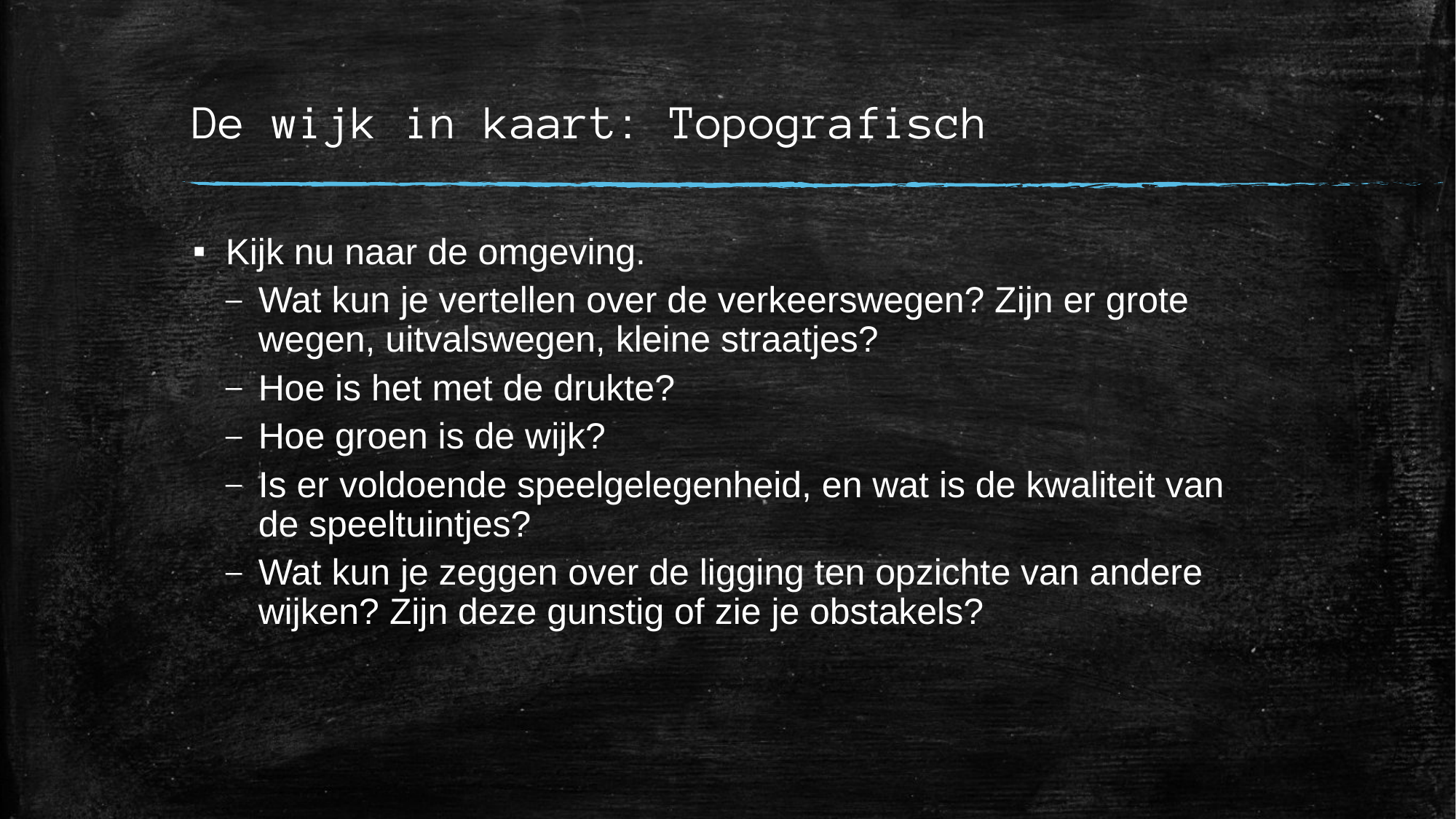

# De wijk in kaart: Topografisch
Kijk nu naar de omgeving.
Wat kun je vertellen over de verkeerswegen? Zijn er grote wegen, uitvalswegen, kleine straatjes?
Hoe is het met de drukte?
Hoe groen is de wijk?
Is er voldoende speelgelegenheid, en wat is de kwaliteit van de speeltuintjes?
Wat kun je zeggen over de ligging ten opzichte van andere wijken? Zijn deze gunstig of zie je obstakels?